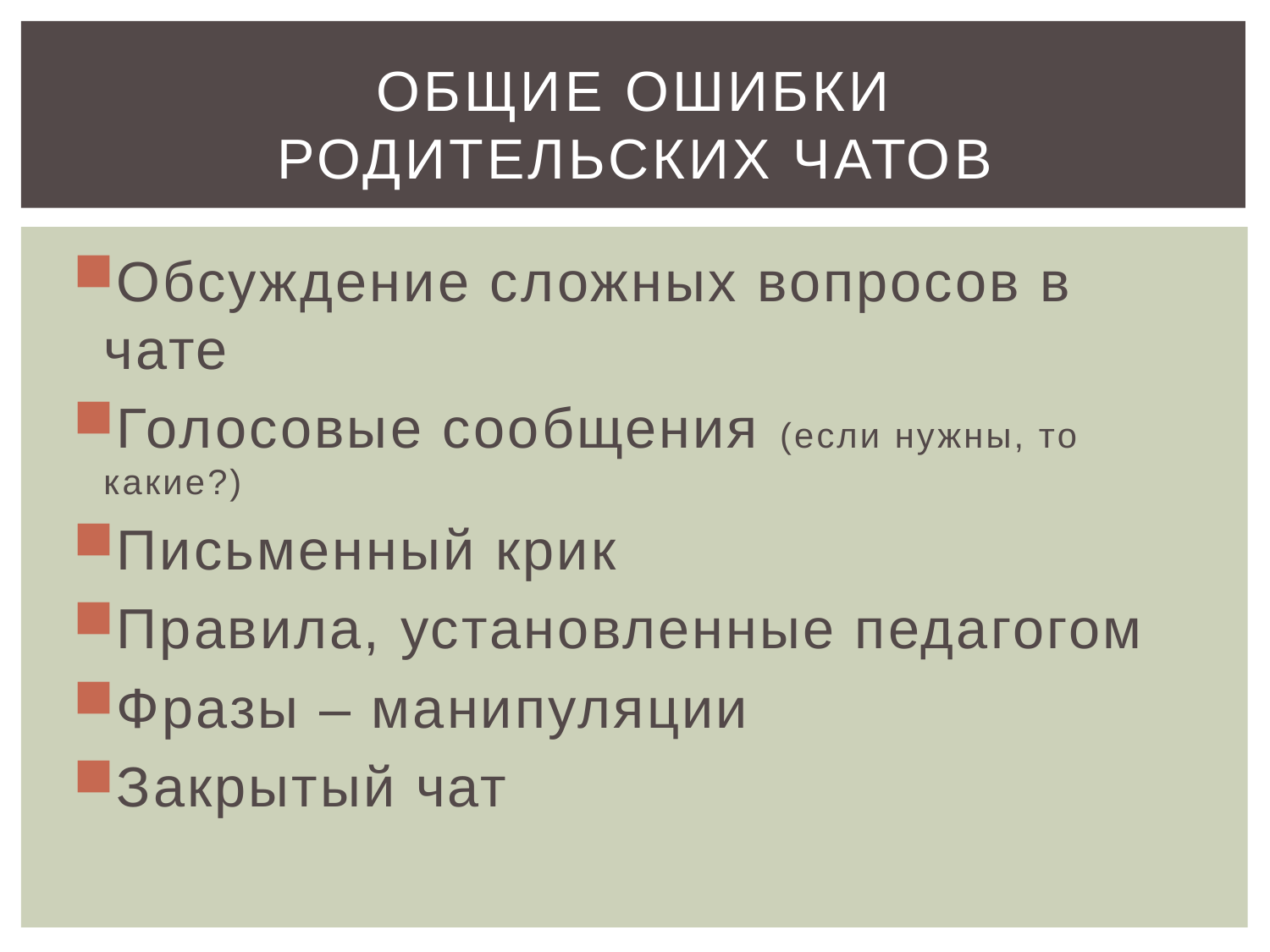

# общие Ошибки родительских чатов
Обсуждение сложных вопросов в чате
Голосовые сообщения (если нужны, то какие?)
Письменный крик
Правила, установленные педагогом
Фразы – манипуляции
Закрытый чат